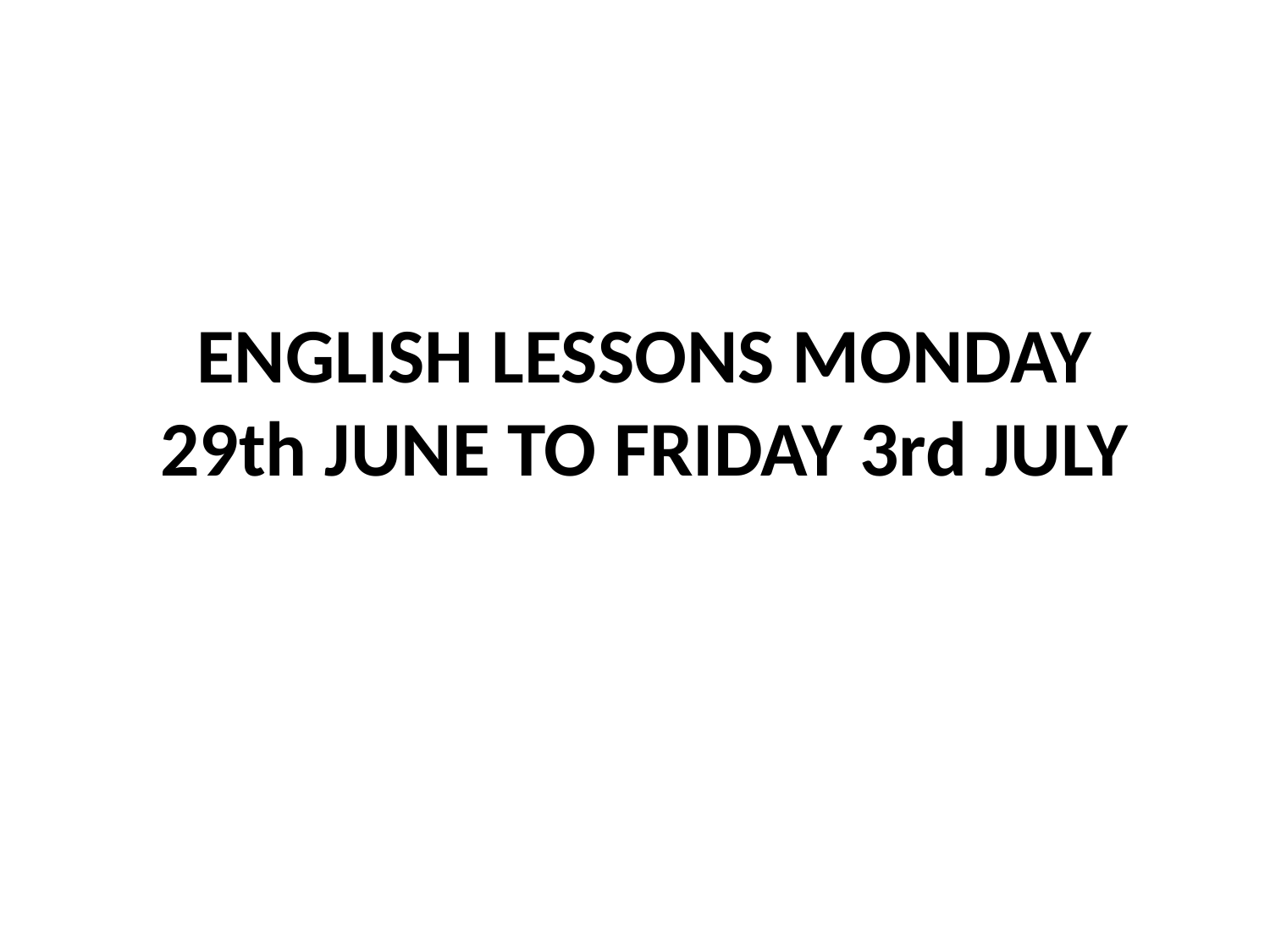

# ENGLISH LESSONS MONDAY 29th JUNE TO FRIDAY 3rd JULY